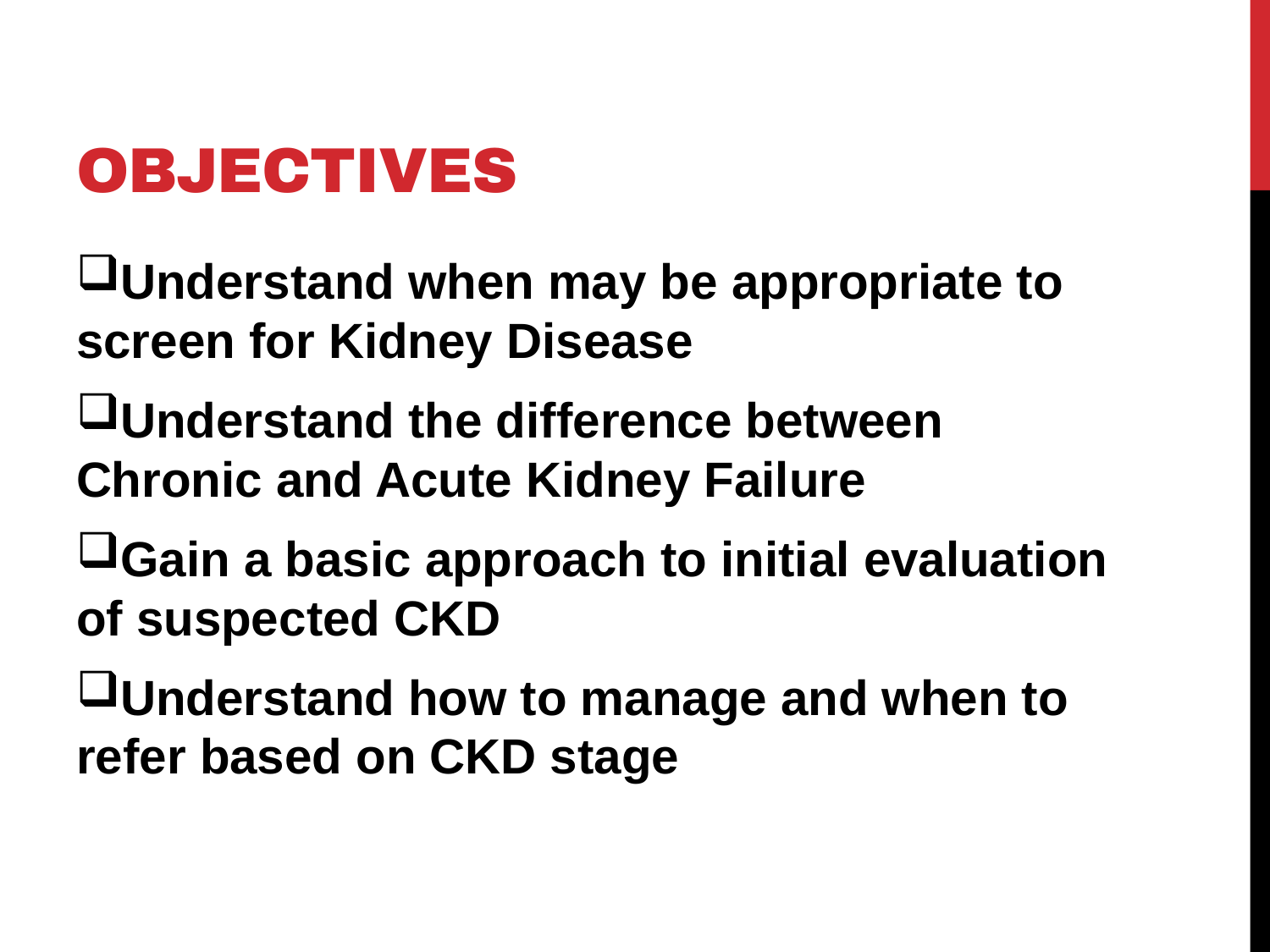

# OBJECTIVES
Understand when may be appropriate to screen for Kidney Disease
Understand the difference between Chronic and Acute Kidney Failure
Gain a basic approach to initial evaluation of suspected CKD
Understand how to manage and when to refer based on CKD stage